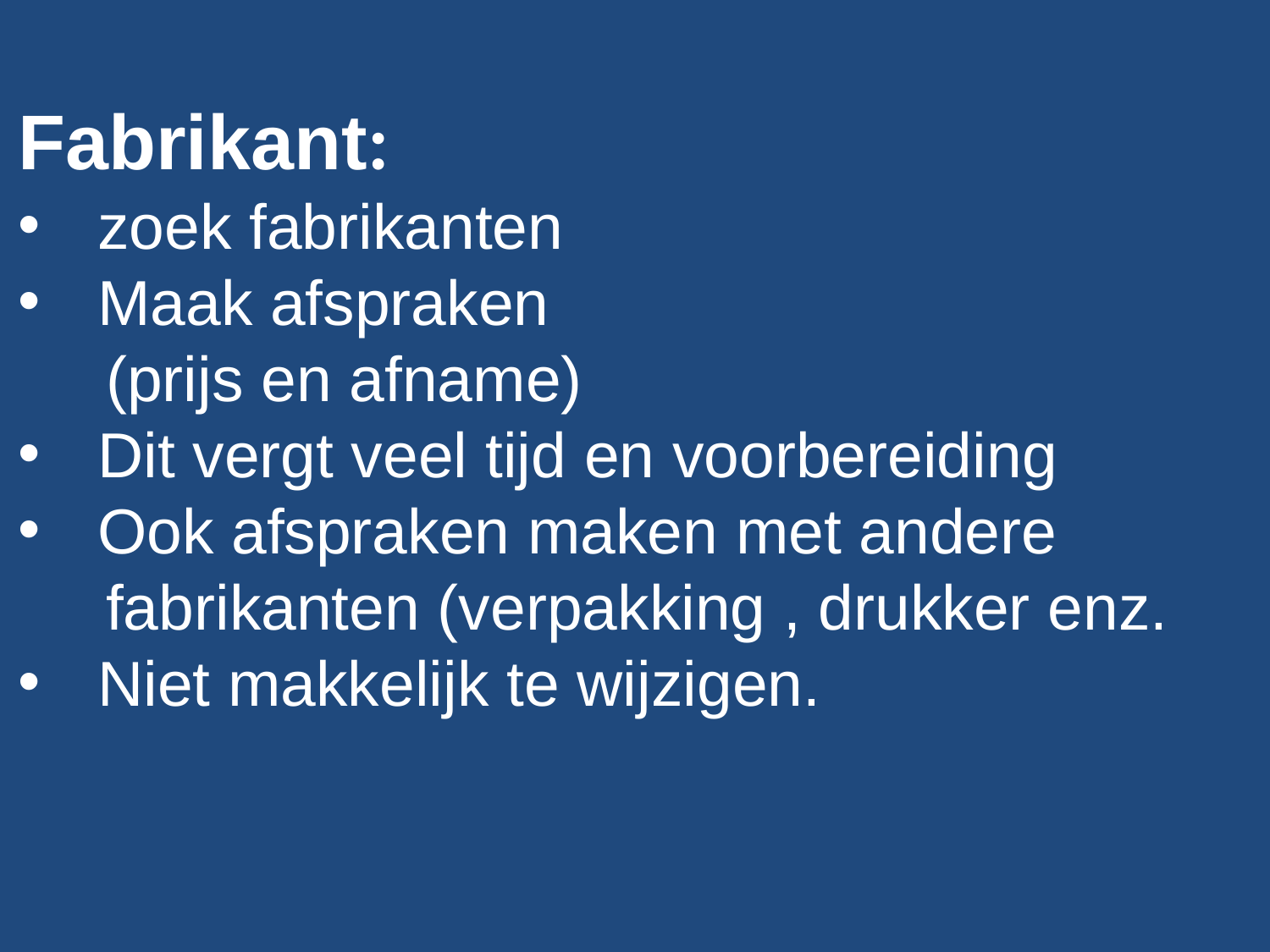

Fabrikant:
zoek fabrikanten
Maak afspraken
     (prijs en afname)
Dit vergt veel tijd en voorbereiding
Ook afspraken maken met andere
     fabrikanten (verpakking , drukker enz.
Niet makkelijk te wijzigen.